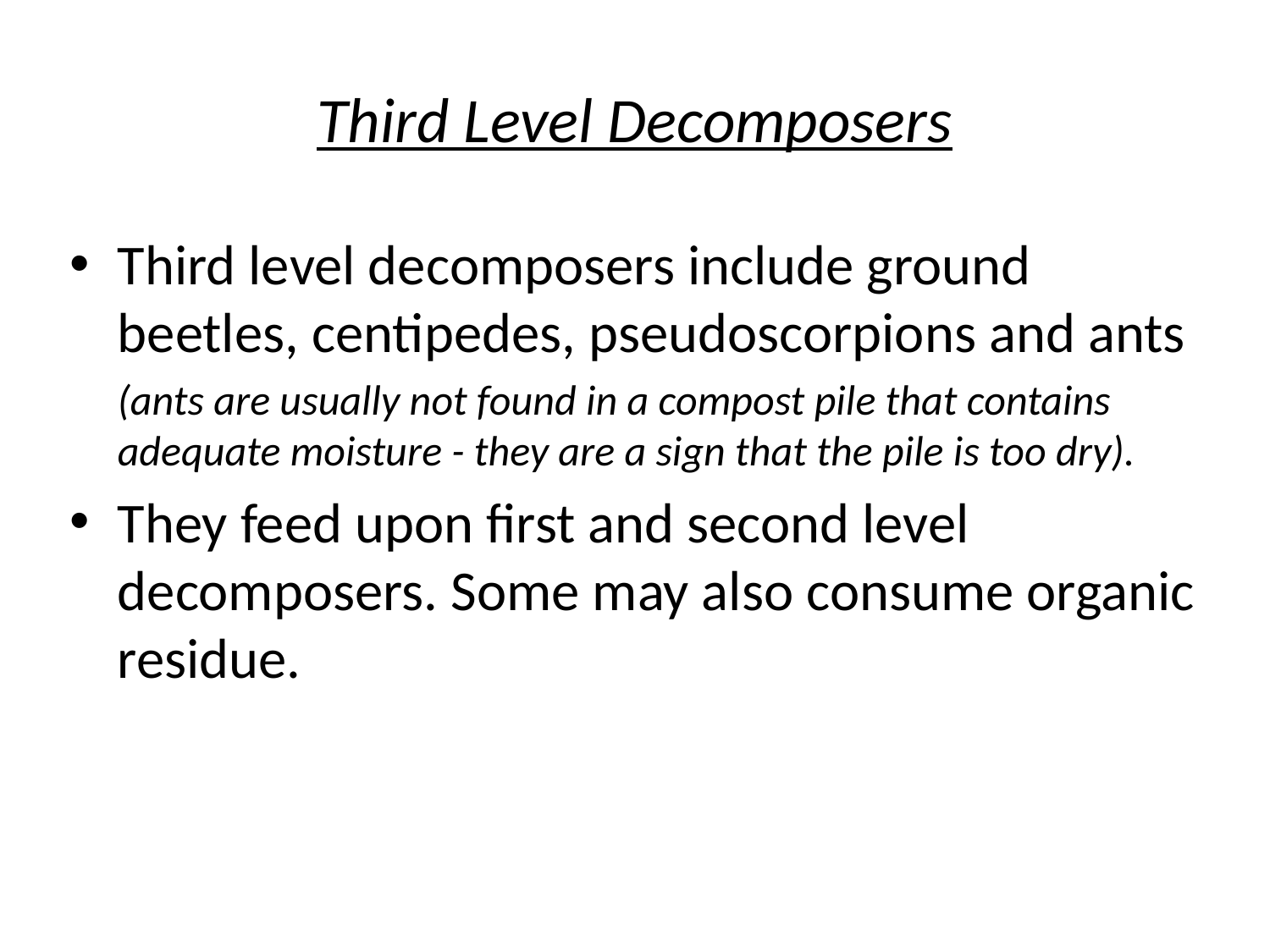

# Third Level Decomposers
Third level decomposers include ground beetles, centipedes, pseudoscorpions and ants
	(ants are usually not found in a compost pile that contains adequate moisture - they are a sign that the pile is too dry).
They feed upon first and second level decomposers. Some may also consume organic residue.